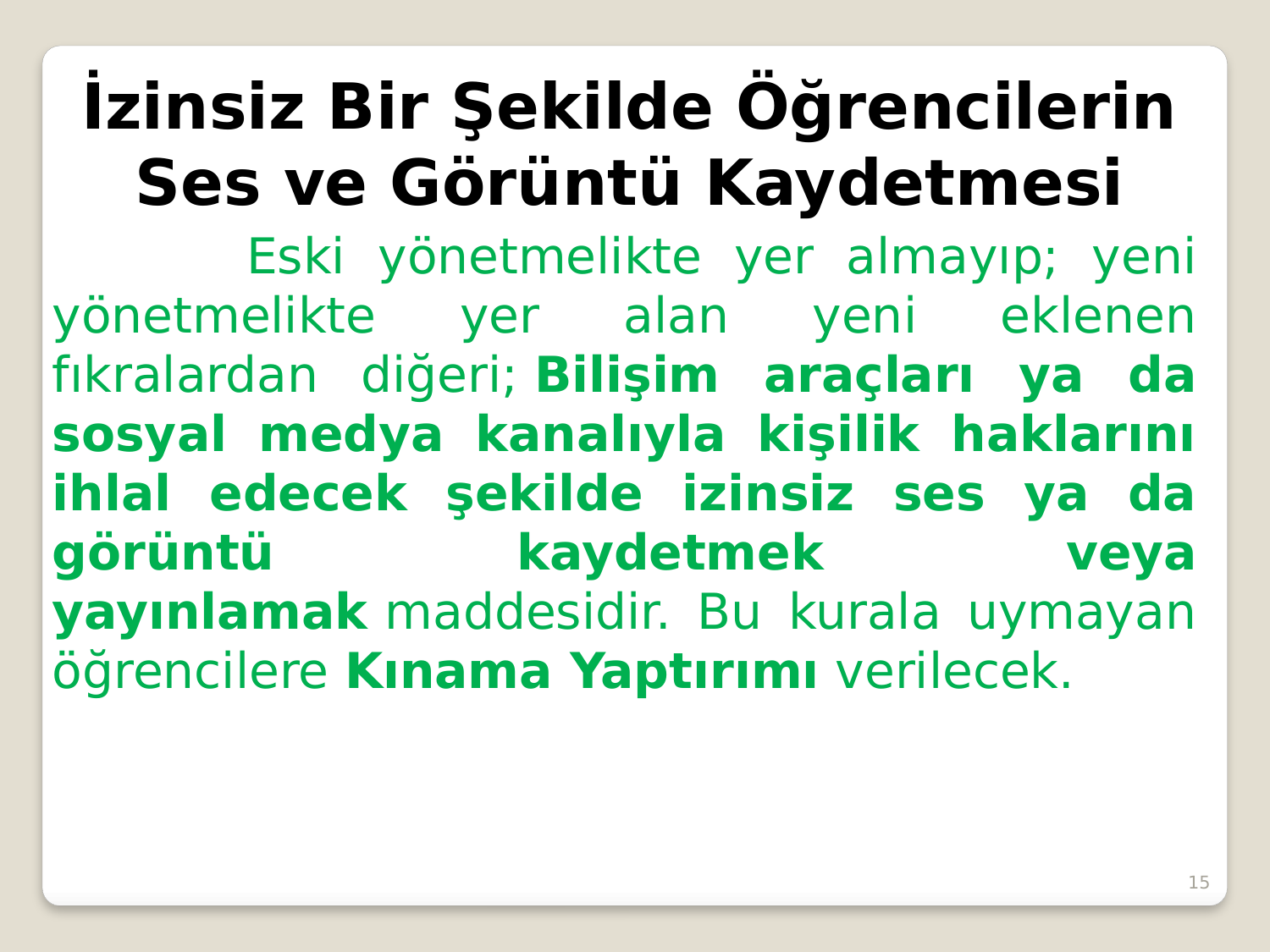

İzinsiz Bir Şekilde Öğrencilerin Ses ve Görüntü Kaydetmesi

      Eski yönetmelikte yer almayıp; yeni yönetmelikte yer alan yeni eklenen fıkralardan diğeri; Bilişim araçları ya da sosyal medya kanalıyla kişilik haklarını ihlal edecek şekilde izinsiz ses ya da görüntü kaydetmek veya yayınlamak maddesidir. Bu kurala uymayan öğrencilere Kınama Yaptırımı verilecek.
15